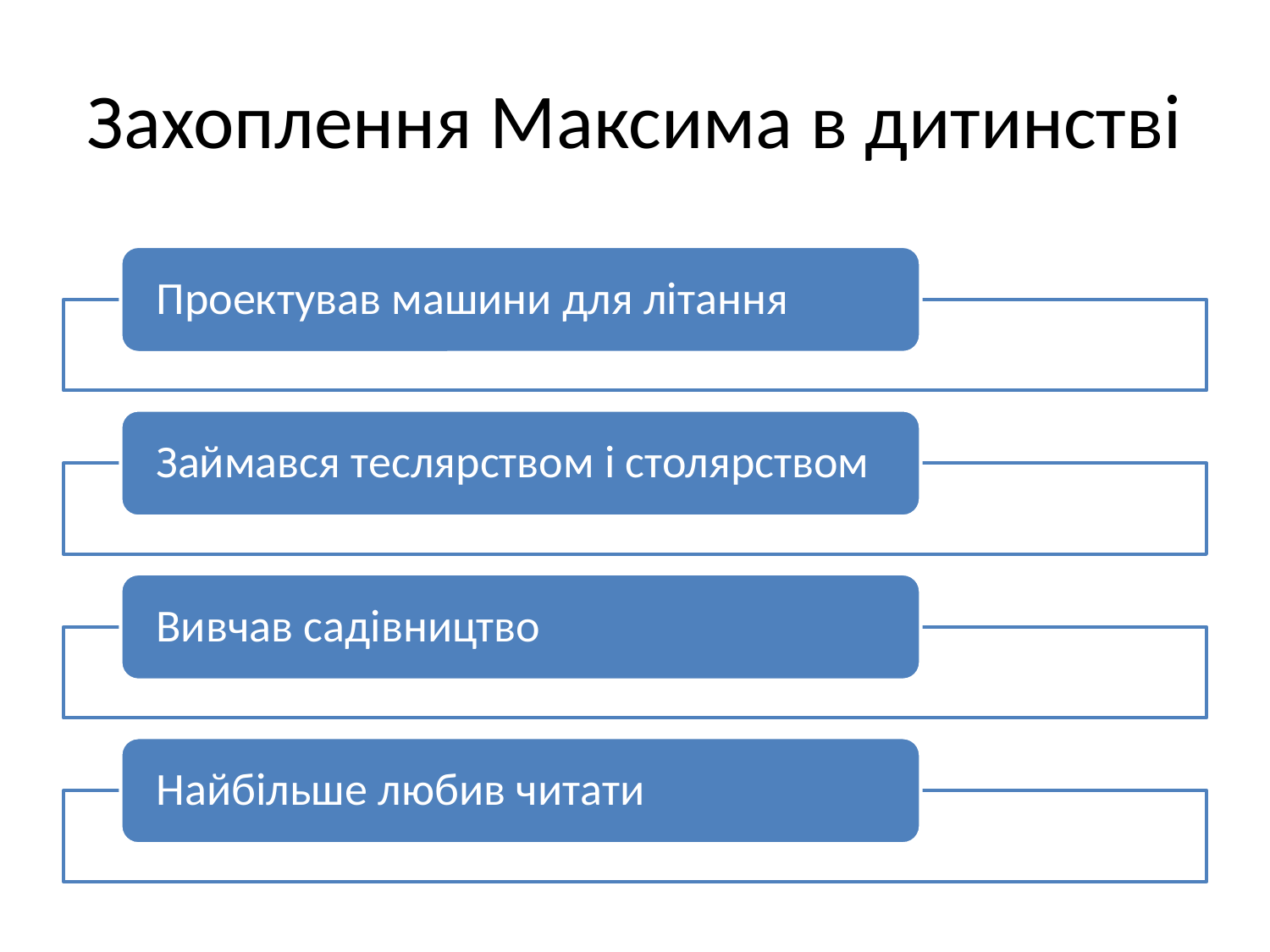

# Захоплення Максима в дитинстві
Проектував машини для літання
Займався теслярством і столярством
Вивчав садівництво
Найбільше любив читати